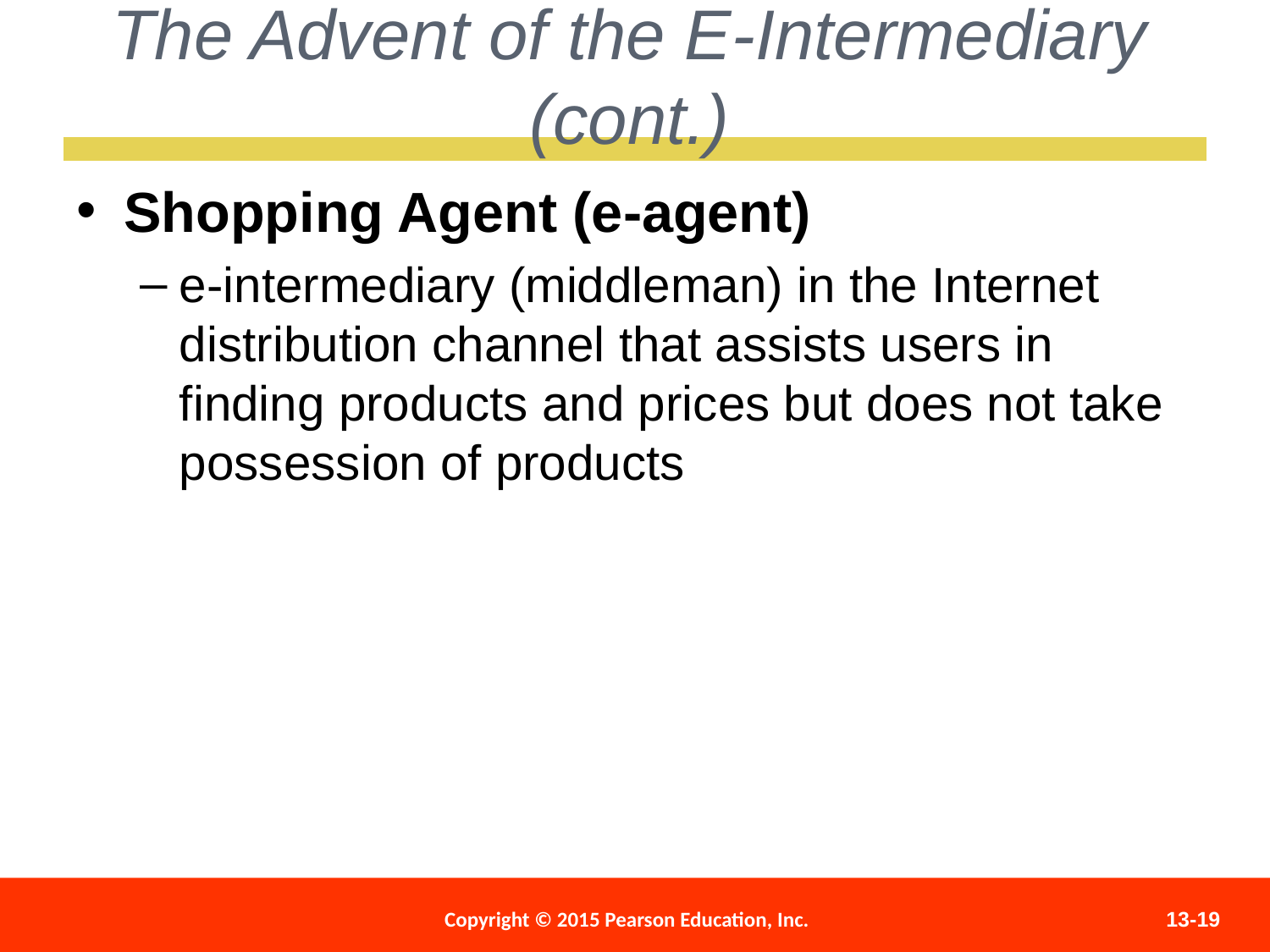

The Advent of the E-Intermediary (cont.)
Shopping Agent (e-agent)
e-intermediary (middleman) in the Internet distribution channel that assists users in finding products and prices but does not take possession of products